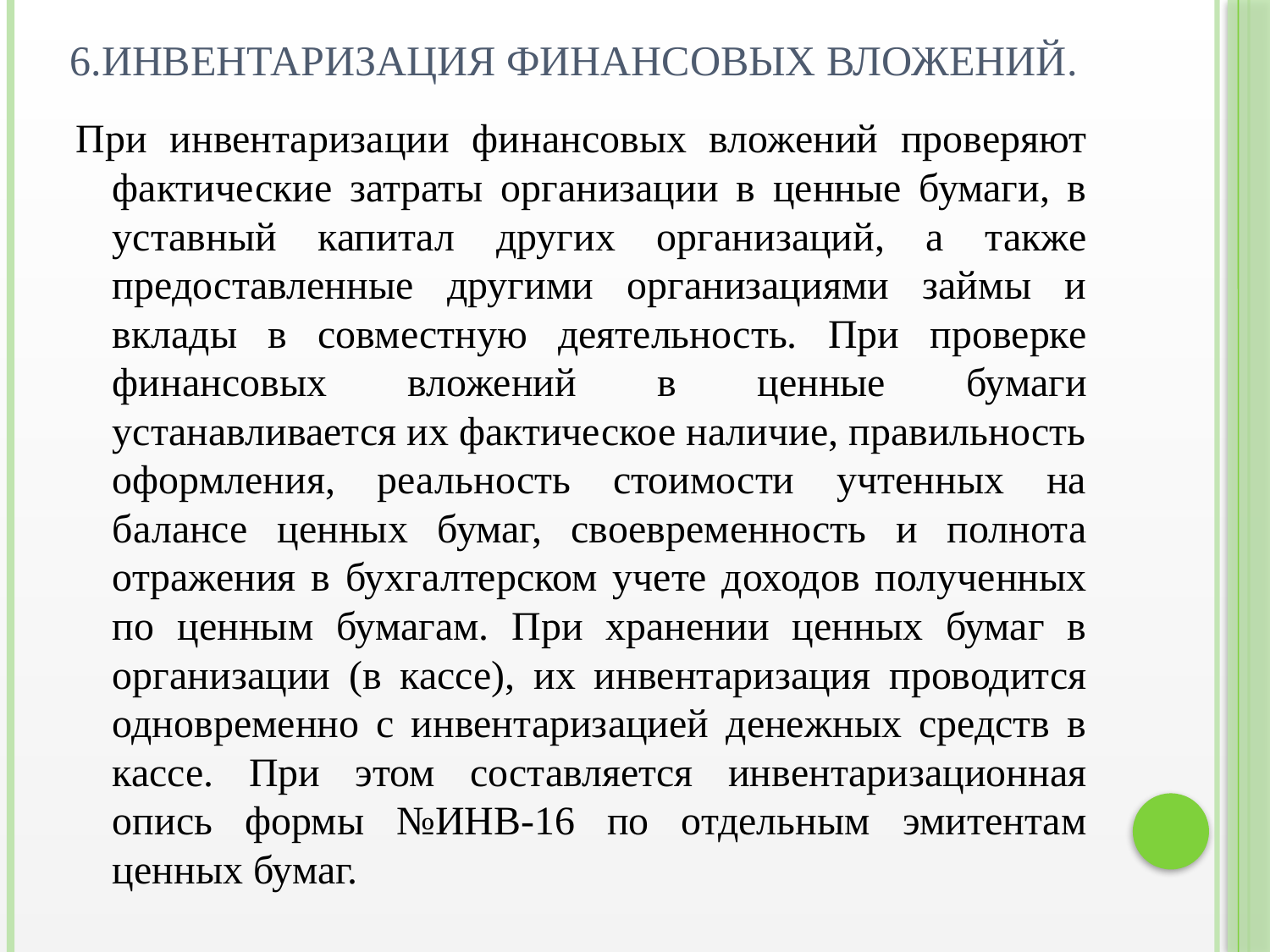

# 6.Инвентаризация финансовых вложений.
При инвентаризации финансовых вложений проверяют фактические затраты организации в ценные бумаги, в уставный капитал других организаций, а также предоставленные другими организациями займы и вклады в совместную деятельность. При проверке финансовых вложений в ценные бумаги устанавливается их фактическое наличие, правильность оформления, реальность стоимости учтенных на балансе ценных бумаг, своевременность и полнота отражения в бухгалтерском учете доходов полученных по ценным бумагам. При хранении ценных бумаг в организации (в кассе), их инвентаризация проводится одновременно с инвентаризацией денежных средств в кассе. При этом составляется инвентаризационная опись формы №ИНВ-16 по отдельным эмитентам ценных бумаг.